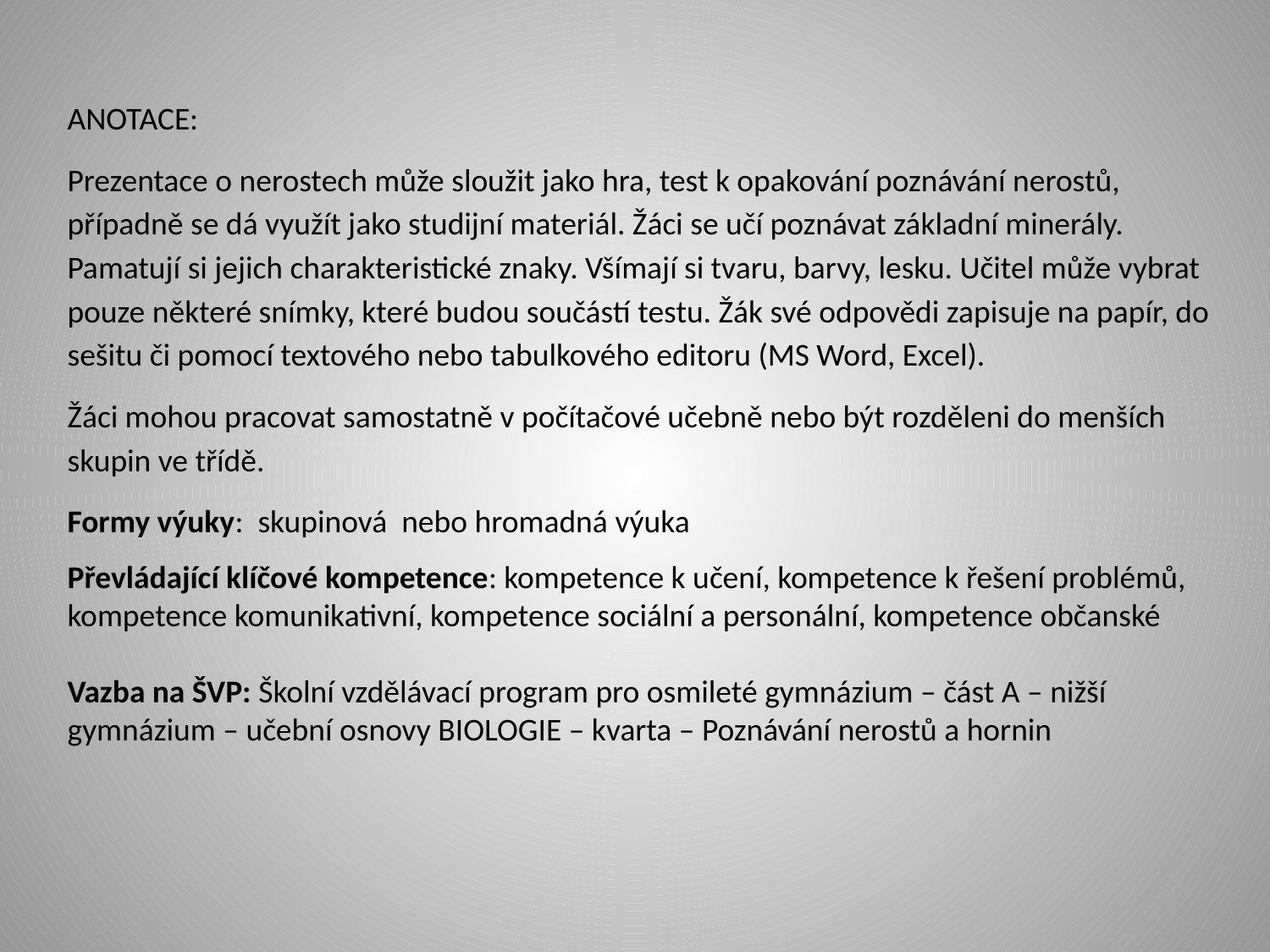

ANOTACE:
Prezentace o nerostech může sloužit jako hra, test k opakování poznávání nerostů, případně se dá využít jako studijní materiál. Žáci se učí poznávat základní minerály. Pamatují si jejich charakteristické znaky. Všímají si tvaru, barvy, lesku. Učitel může vybrat pouze některé snímky, které budou součástí testu. Žák své odpovědi zapisuje na papír, do sešitu či pomocí textového nebo tabulkového editoru (MS Word, Excel).
Žáci mohou pracovat samostatně v počítačové učebně nebo být rozděleni do menších skupin ve třídě.
Formy výuky:  skupinová  nebo hromadná výuka
Převládající klíčové kompetence: kompetence k učení, kompetence k řešení problémů, kompetence komunikativní, kompetence sociální a personální, kompetence občanské

Vazba na ŠVP: Školní vzdělávací program pro osmileté gymnázium – část A – nižší gymnázium – učební osnovy BIOLOGIE – kvarta – Poznávání nerostů a hornin